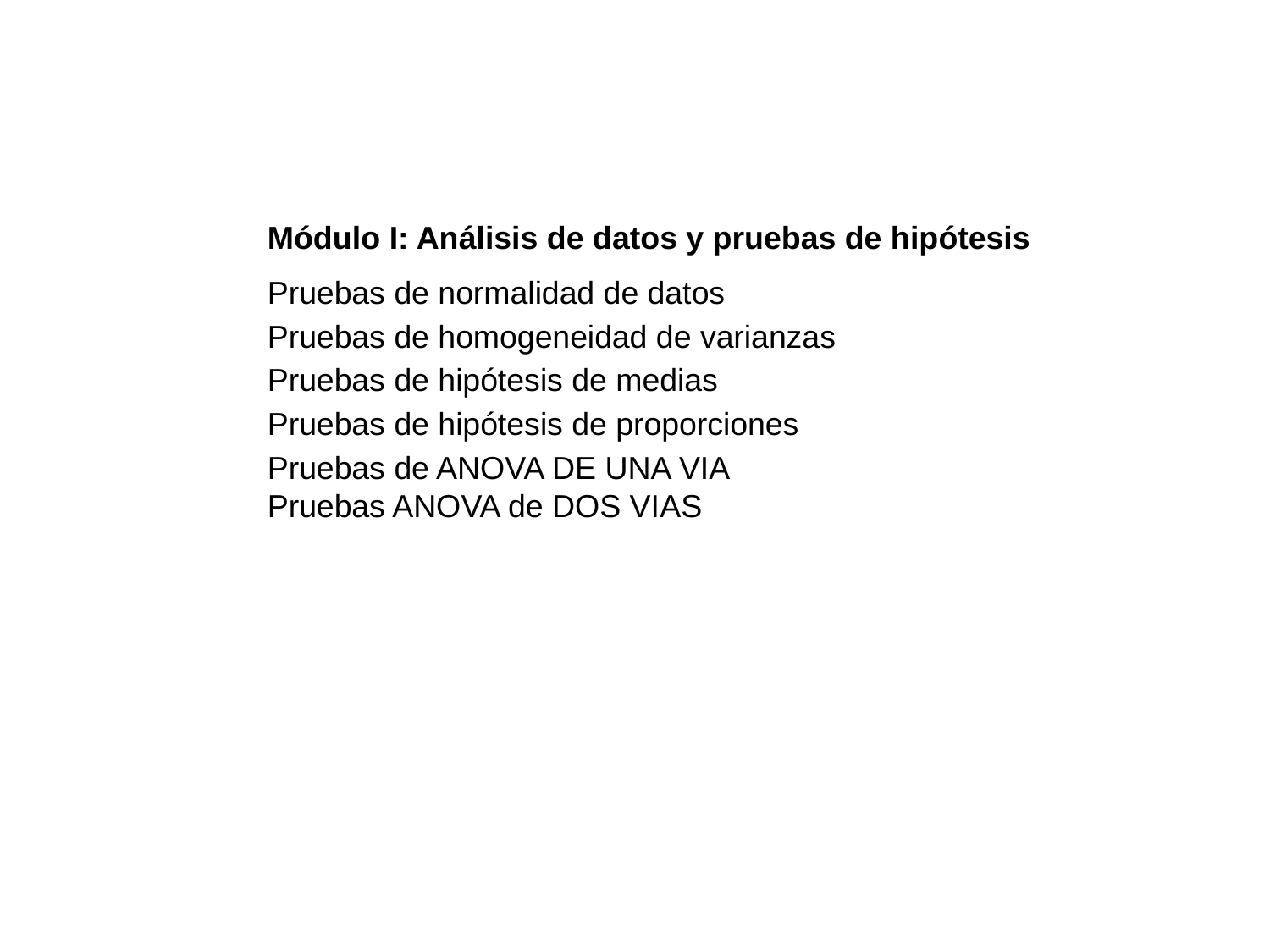

Módulo I: Análisis de datos y pruebas de hipótesis
Pruebas de normalidad de datos
Pruebas de homogeneidad de varianzas
Pruebas de hipótesis de medias
Pruebas de hipótesis de proporciones
Pruebas de ANOVA DE UNA VIA
Pruebas ANOVA de DOS VIAS